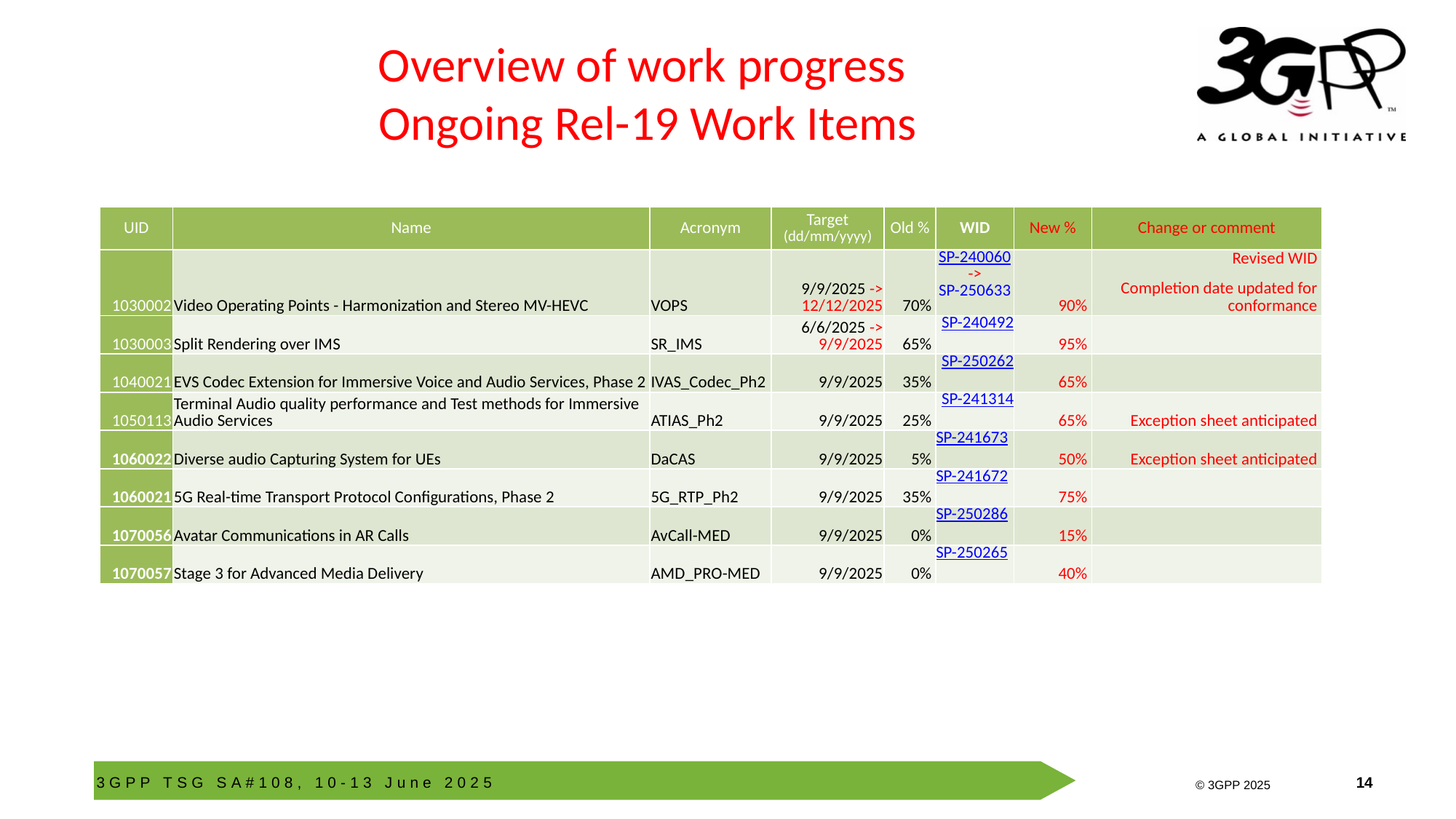

# Overview of work progress Ongoing Rel-19 Work Items
| UID | Name | Acronym | Target (dd/mm/yyyy) | Old % | WID | New % | Change or comment |
| --- | --- | --- | --- | --- | --- | --- | --- |
| 1030002 | Video Operating Points - Harmonization and Stereo MV-HEVC | VOPS | 9/9/2025 -> 12/12/2025 | 70% | SP-240060 -> SP-250633 | 90% | Revised WID Completion date updated for conformance |
| 1030003 | Split Rendering over IMS | SR\_IMS | 6/6/2025 -> 9/9/2025 | 65% | SP-240492 | 95% |  |
| 1040021 | EVS Codec Extension for Immersive Voice and Audio Services, Phase 2 | IVAS\_Codec\_Ph2 | 9/9/2025 | 35% | SP-250262 | 65% |  |
| 1050113 | Terminal Audio quality performance and Test methods for Immersive Audio Services | ATIAS\_Ph2 | 9/9/2025 | 25% | SP-241314 | 65% | Exception sheet anticipated |
| 1060022 | Diverse audio Capturing System for UEs | DaCAS | 9/9/2025 | 5% | SP-241673 | 50% | Exception sheet anticipated |
| 1060021 | 5G Real-time Transport Protocol Configurations, Phase 2 | 5G\_RTP\_Ph2 | 9/9/2025 | 35% | SP-241672 | 75% |  |
| 1070056 | Avatar Communications in AR Calls | AvCall-MED | 9/9/2025 | 0% | SP-250286 | 15% |  |
| 1070057 | Stage 3 for Advanced Media Delivery | AMD\_PRO-MED | 9/9/2025 | 0% | SP-250265 | 40% |  |